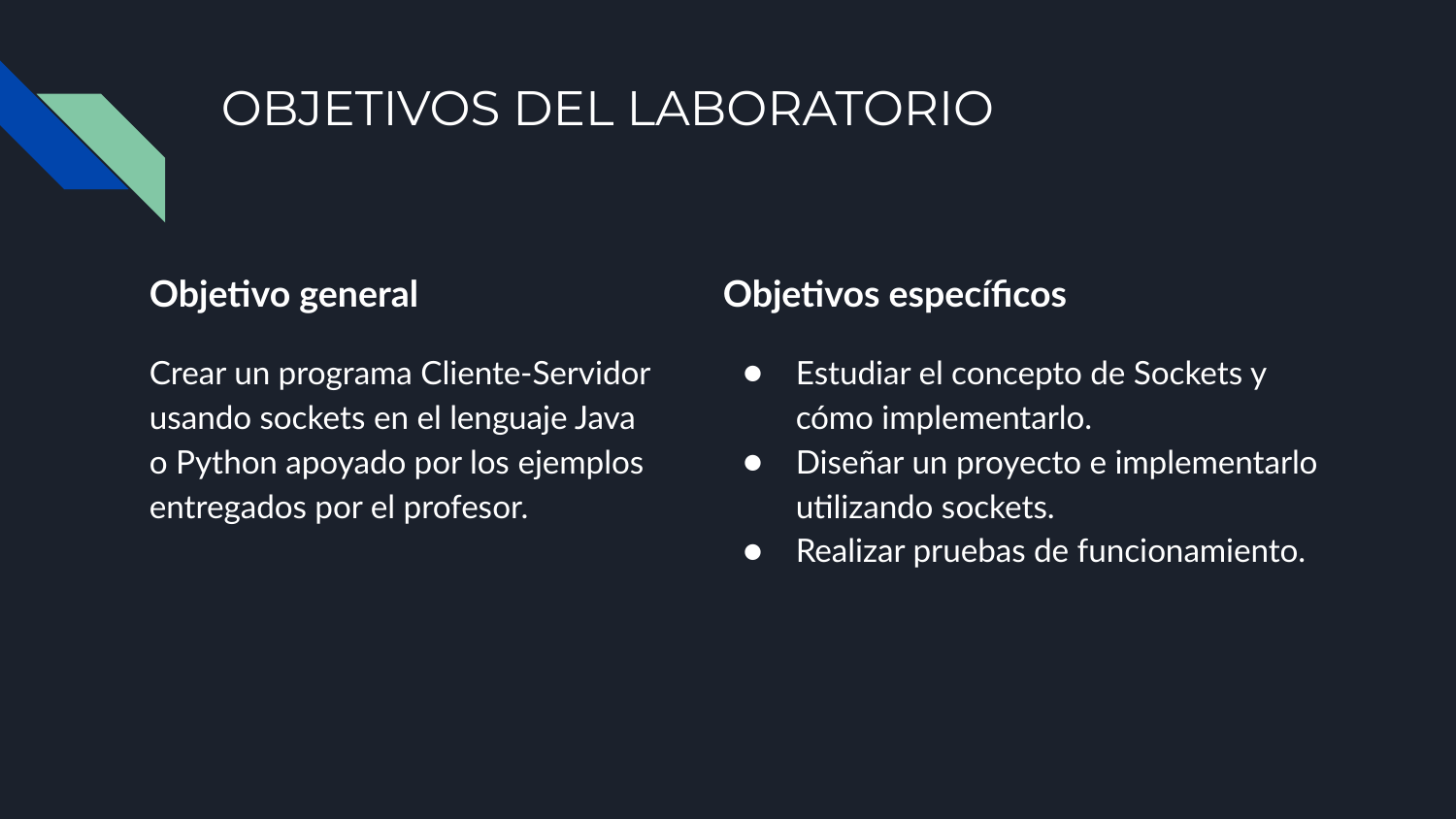

# OBJETIVOS DEL LABORATORIO
Objetivo general
Crear un programa Cliente-Servidor usando sockets en el lenguaje Java o Python apoyado por los ejemplos entregados por el profesor.

Objetivos específicos
Estudiar el concepto de Sockets y cómo implementarlo.
Diseñar un proyecto e implementarlo utilizando sockets.
Realizar pruebas de funcionamiento.